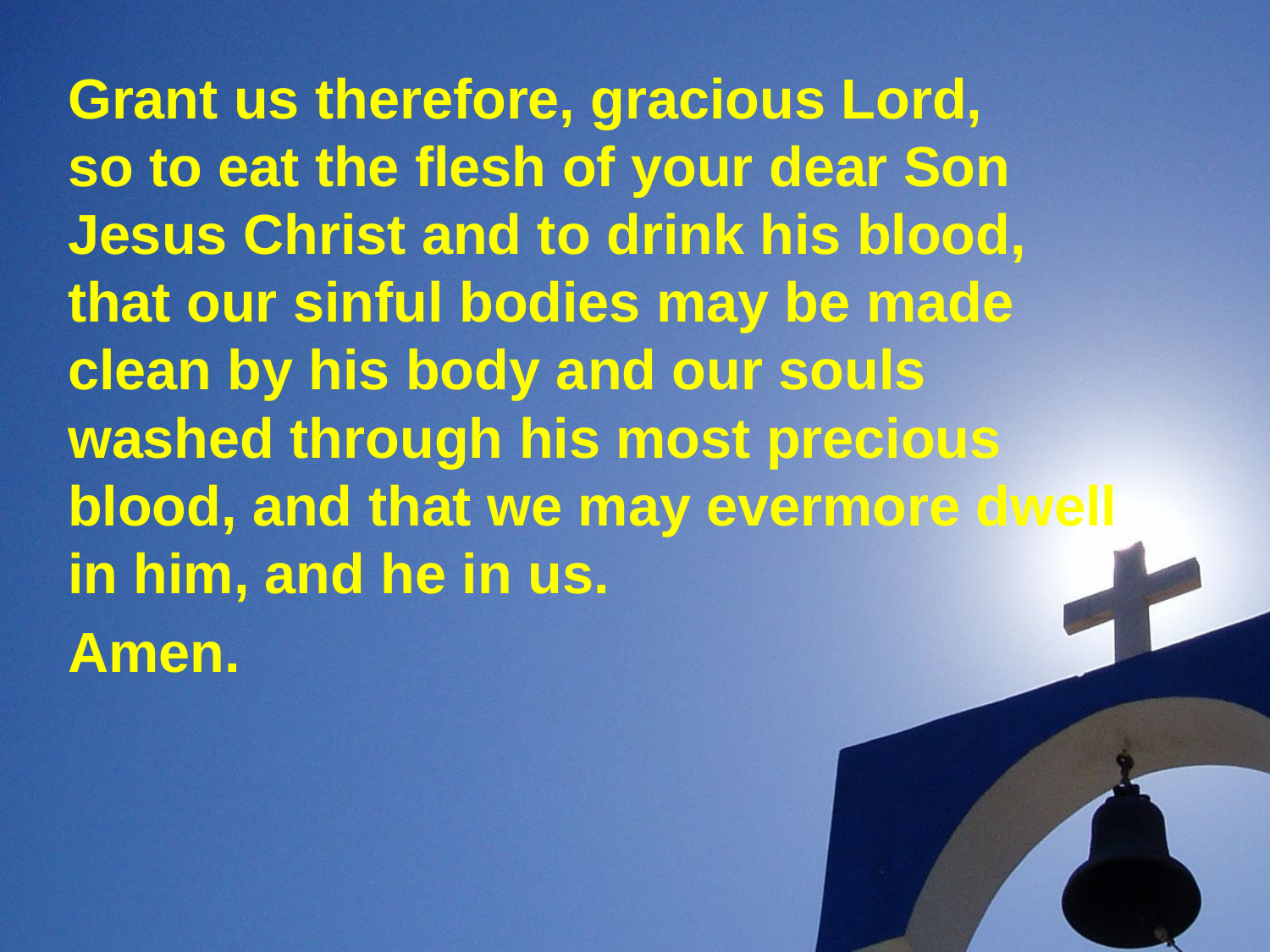

Grant us therefore, gracious Lord,
so to eat the flesh of your dear Son Jesus Christ and to drink his blood,
that our sinful bodies may be made clean by his body and our souls washed through his most precious blood, and that we may evermore dwell in him, and he in us.
Amen.